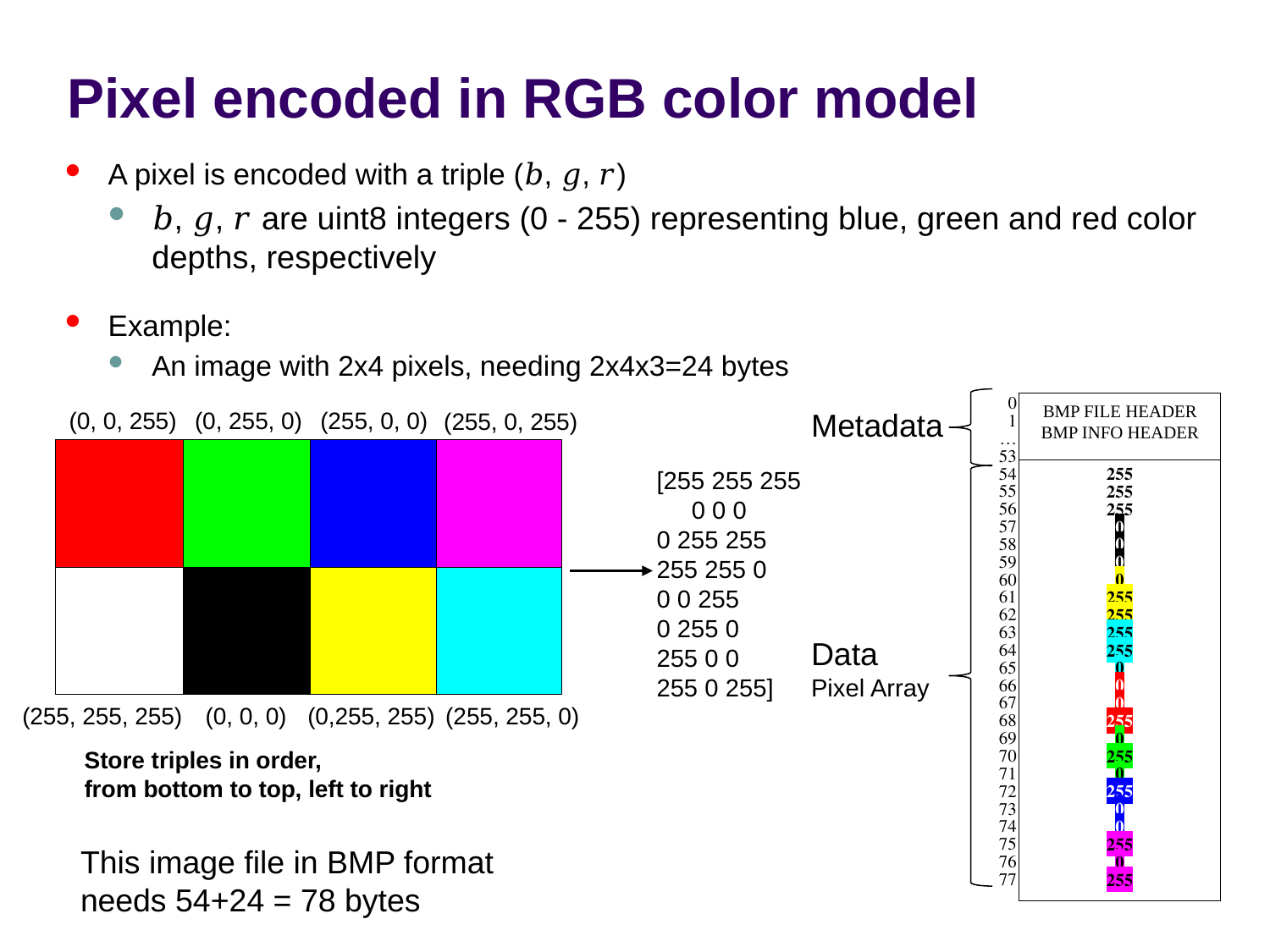

# Pixel encoded in RGB color model
A pixel is encoded with a triple (𝑏, 𝑔, 𝑟)
𝑏, 𝑔, 𝑟 are uint8 integers (0 - 255) representing blue, green and red color depths, respectively

Example:
An image with 2x4 pixels, needing 2x4x3=24 bytes
0
1
…
53
54
55
56
57
58
59
60
61
62
63
64
65
66
67
68
69
70
71
72
73
74
75
76
77
255
255
255
0
0
0
0
255
255
255
255
0
0
0
255
0
255
0
255
0
0
255
0
255
BMP FILE HEADER
BMP INFO HEADER

Metadata

Data
Pixel Array
(0, 0, 255)
(0, 255, 0)
(255, 0, 0)
(255, 0, 255)

[255 255 255      0 0 0
0 255 255
255 255 0
0 0 255
0 255 0
255 0 0
255 0 255]

(255, 255, 255)
(0, 0, 0)
(0,255, 255)
(255, 255, 0)
Store triples in order,
from bottom to top, left to right
This image file in BMP format
needs 54+24 = 78 bytes